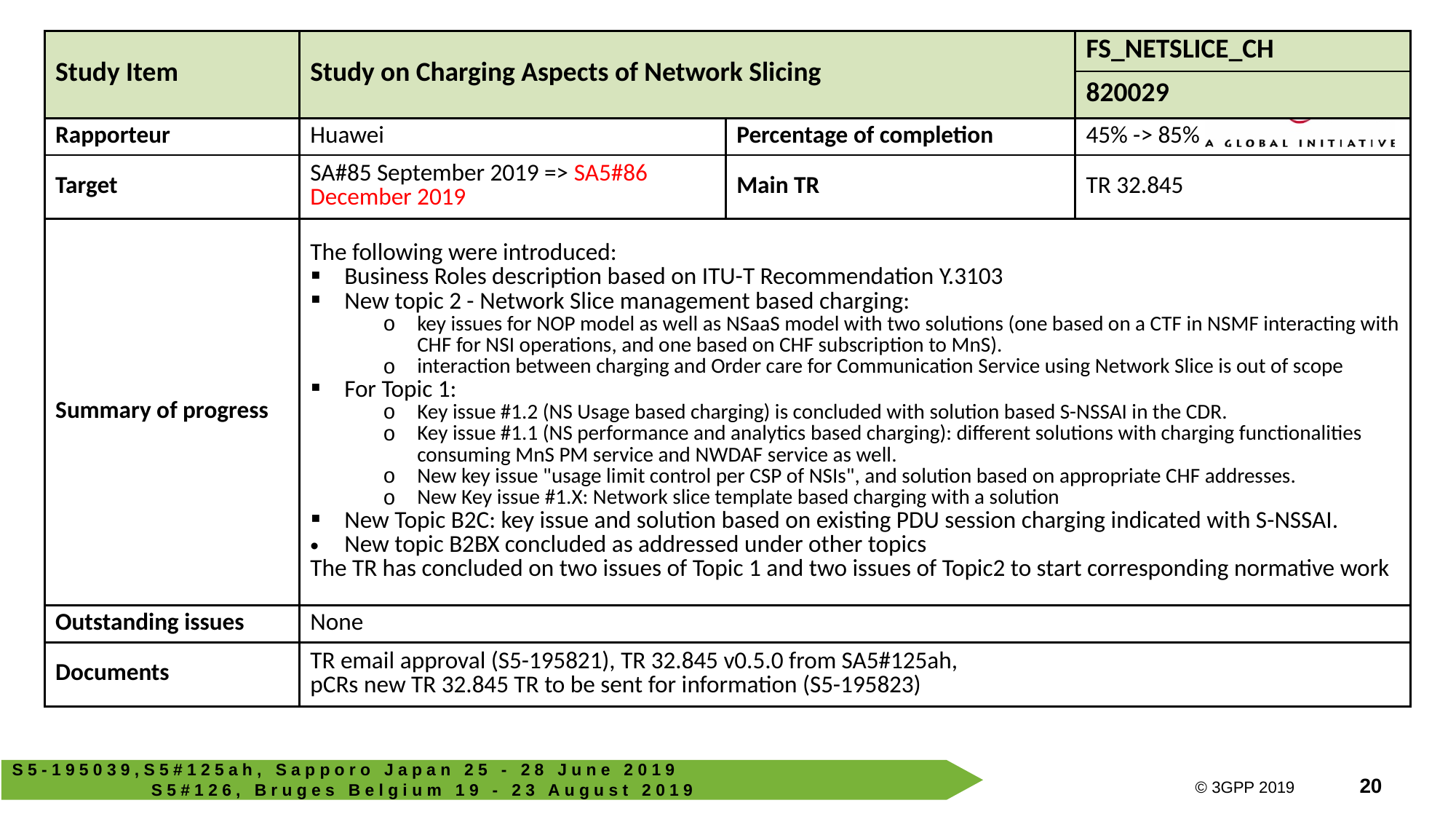

| Study Item | Study on Charging Aspects of Network Slicing |  | FS\_NETSLICE\_CH |
| --- | --- | --- | --- |
|  |  |  | 820029 |
| Rapporteur | Huawei | Percentage of completion | 45% -> 85% |
| Target | SA#85 September 2019 => SA5#86 December 2019 | Main TR | TR 32.845 |
| Summary of progress | The following were introduced: Business Roles description based on ITU-T Recommendation Y.3103 New topic 2 - Network Slice management based charging: key issues for NOP model as well as NSaaS model with two solutions (one based on a CTF in NSMF interacting with CHF for NSI operations, and one based on CHF subscription to MnS). interaction between charging and Order care for Communication Service using Network Slice is out of scope For Topic 1: Key issue #1.2 (NS Usage based charging) is concluded with solution based S-NSSAI in the CDR. Key issue #1.1 (NS performance and analytics based charging): different solutions with charging functionalities consuming MnS PM service and NWDAF service as well. New key issue "usage limit control per CSP of NSIs", and solution based on appropriate CHF addresses. New Key issue #1.X: Network slice template based charging with a solution New Topic B2C: key issue and solution based on existing PDU session charging indicated with S-NSSAI. New topic B2BX concluded as addressed under other topics The TR has concluded on two issues of Topic 1 and two issues of Topic2 to start corresponding normative work |  |  |
| Outstanding issues | None |  |  |
| Documents | TR email approval (S5-195821), TR 32.845 v0.5.0 from SA5#125ah, pCRs new TR 32.845 TR to be sent for information (S5-195823) |  |  |
SIs (1/1)